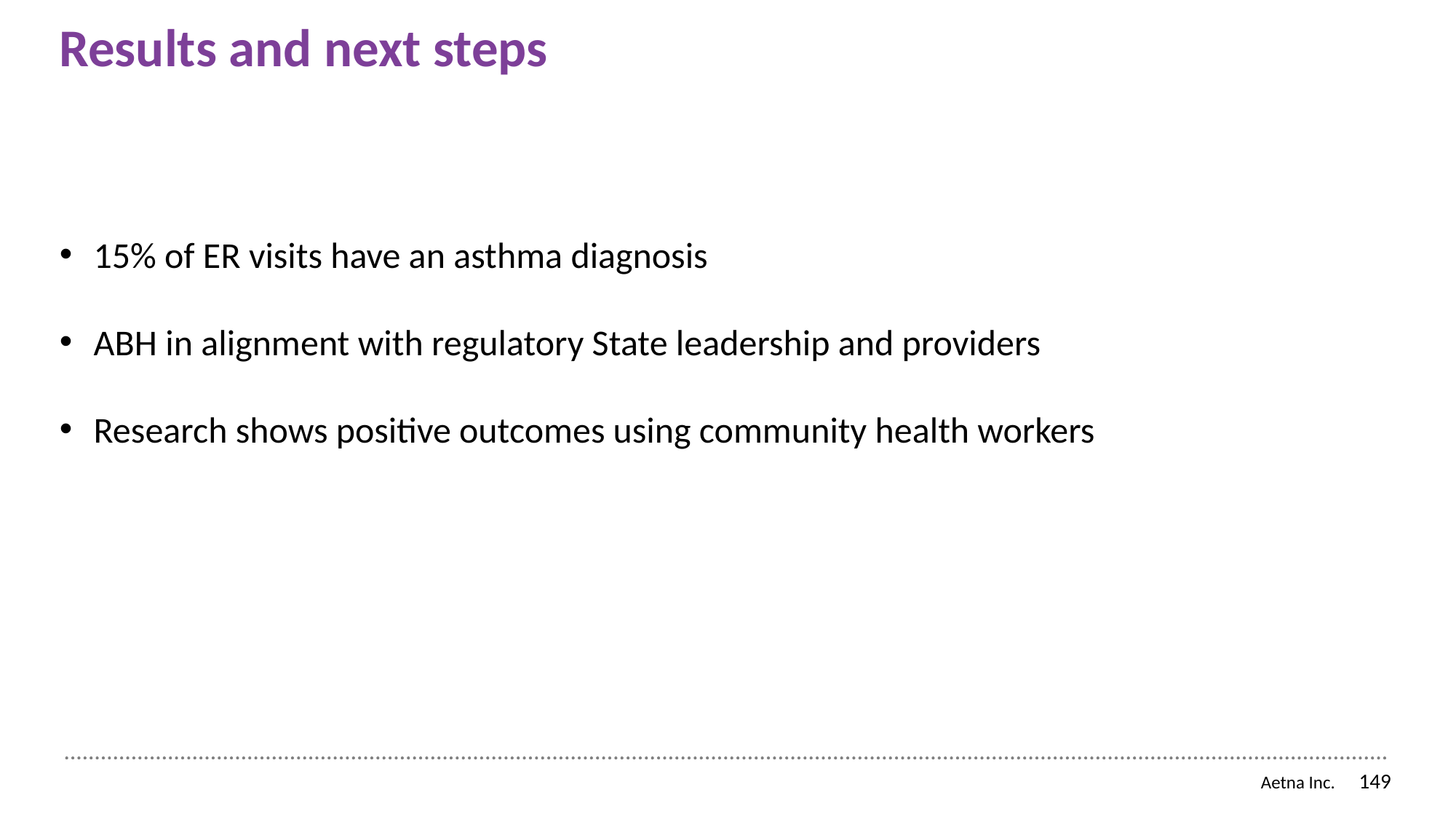

# Results and next steps

15% of ER visits have an asthma diagnosis

ABH in alignment with regulatory State leadership and providers

Research shows positive outcomes using community health workers
149